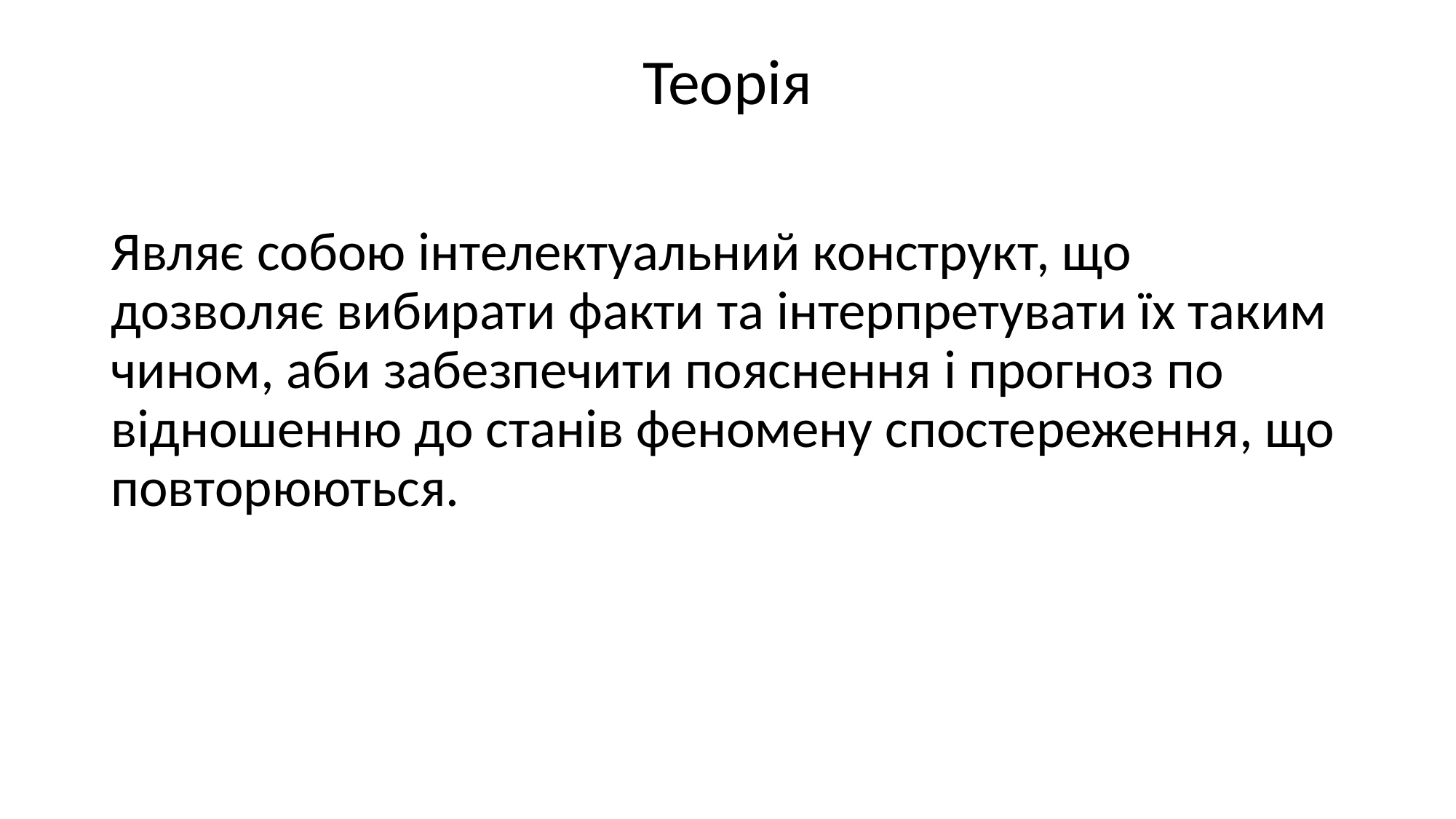

# Теорія
Являє собою інтелектуальний конструкт, що дозволяє вибирати факти та інтерпретувати їх таким чином, аби забезпечити пояснення і прогноз по відношенню до станів феномену спостереження, що повторюються.